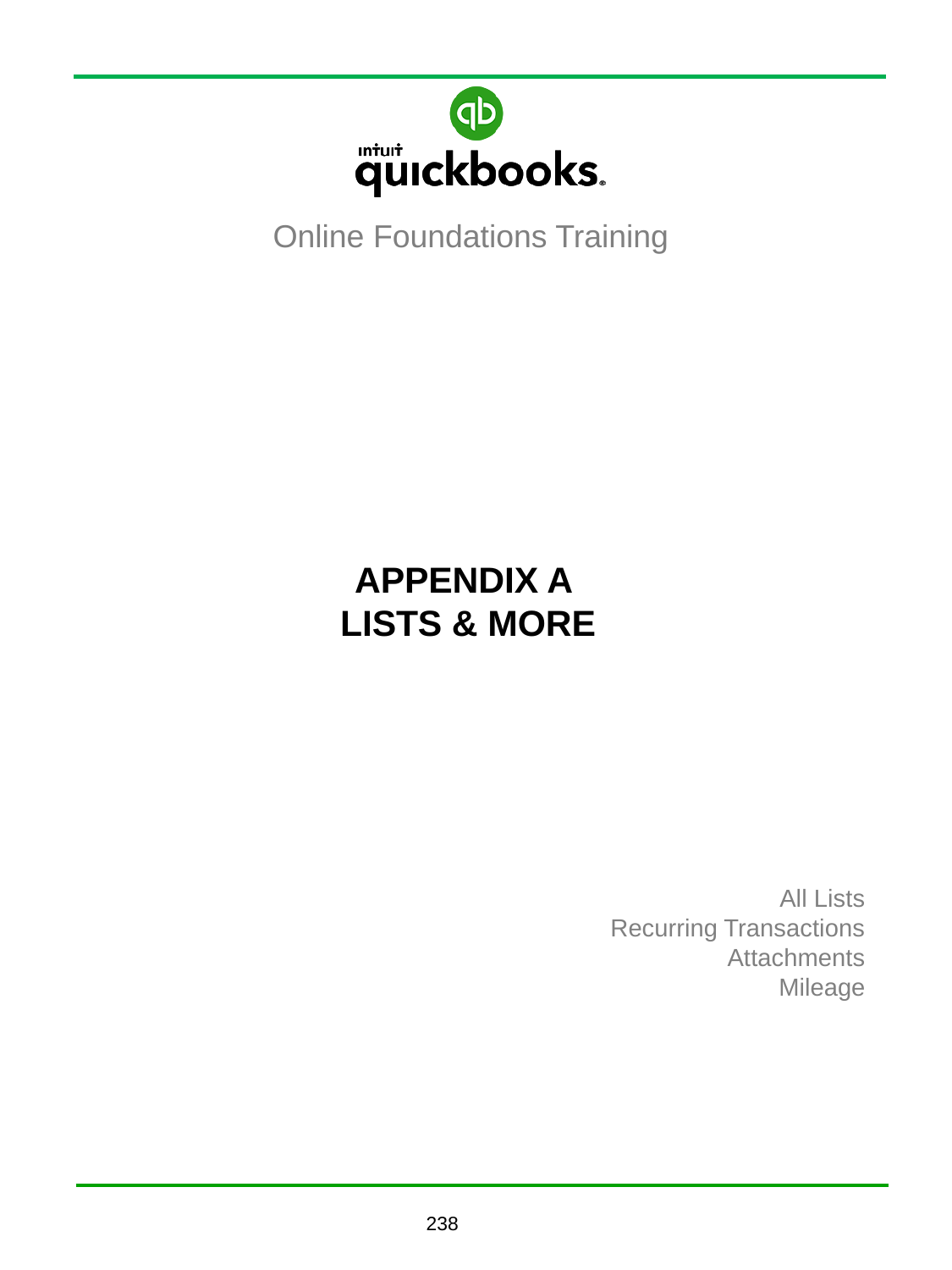

Online Foundations Training
# Appendix A Lists & More
All Lists
Recurring Transactions
Attachments
Mileage